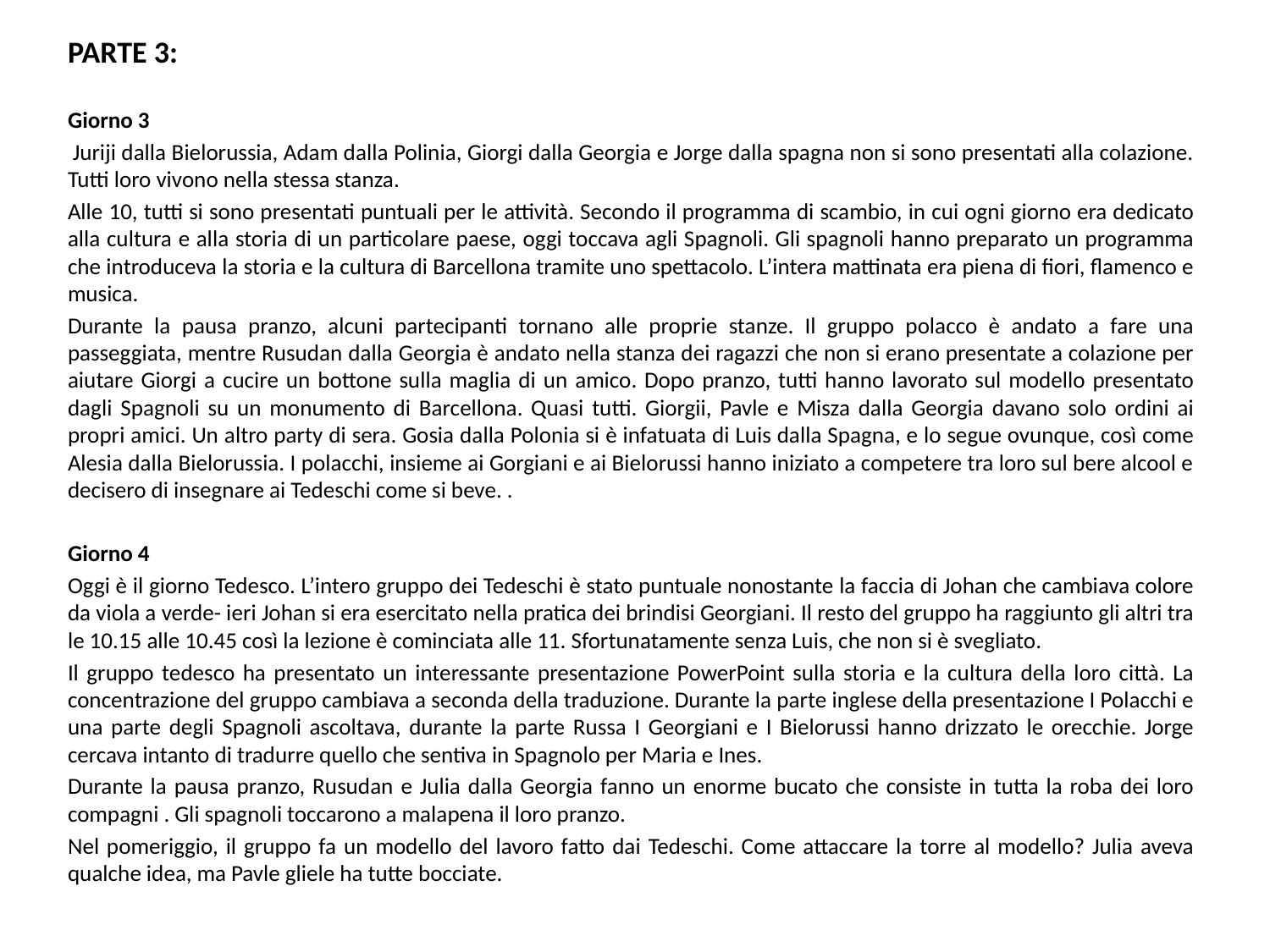

PARTE 3:

Giorno 3
 Juriji dalla Bielorussia, Adam dalla Polinia, Giorgi dalla Georgia e Jorge dalla spagna non si sono presentati alla colazione. Tutti loro vivono nella stessa stanza.
Alle 10, tutti si sono presentati puntuali per le attività. Secondo il programma di scambio, in cui ogni giorno era dedicato alla cultura e alla storia di un particolare paese, oggi toccava agli Spagnoli. Gli spagnoli hanno preparato un programma che introduceva la storia e la cultura di Barcellona tramite uno spettacolo. L’intera mattinata era piena di fiori, flamenco e musica.
Durante la pausa pranzo, alcuni partecipanti tornano alle proprie stanze. Il gruppo polacco è andato a fare una passeggiata, mentre Rusudan dalla Georgia è andato nella stanza dei ragazzi che non si erano presentate a colazione per aiutare Giorgi a cucire un bottone sulla maglia di un amico. Dopo pranzo, tutti hanno lavorato sul modello presentato dagli Spagnoli su un monumento di Barcellona. Quasi tutti. Giorgii, Pavle e Misza dalla Georgia davano solo ordini ai propri amici. Un altro party di sera. Gosia dalla Polonia si è infatuata di Luis dalla Spagna, e lo segue ovunque, così come Alesia dalla Bielorussia. I polacchi, insieme ai Gorgiani e ai Bielorussi hanno iniziato a competere tra loro sul bere alcool e decisero di insegnare ai Tedeschi come si beve. .

Giorno 4
Oggi è il giorno Tedesco. L’intero gruppo dei Tedeschi è stato puntuale nonostante la faccia di Johan che cambiava colore da viola a verde- ieri Johan si era esercitato nella pratica dei brindisi Georgiani. Il resto del gruppo ha raggiunto gli altri tra le 10.15 alle 10.45 così la lezione è cominciata alle 11. Sfortunatamente senza Luis, che non si è svegliato.
Il gruppo tedesco ha presentato un interessante presentazione PowerPoint sulla storia e la cultura della loro città. La concentrazione del gruppo cambiava a seconda della traduzione. Durante la parte inglese della presentazione I Polacchi e una parte degli Spagnoli ascoltava, durante la parte Russa I Georgiani e I Bielorussi hanno drizzato le orecchie. Jorge cercava intanto di tradurre quello che sentiva in Spagnolo per Maria e Ines.
Durante la pausa pranzo, Rusudan e Julia dalla Georgia fanno un enorme bucato che consiste in tutta la roba dei loro compagni . Gli spagnoli toccarono a malapena il loro pranzo.
Nel pomeriggio, il gruppo fa un modello del lavoro fatto dai Tedeschi. Come attaccare la torre al modello? Julia aveva qualche idea, ma Pavle gliele ha tutte bocciate.